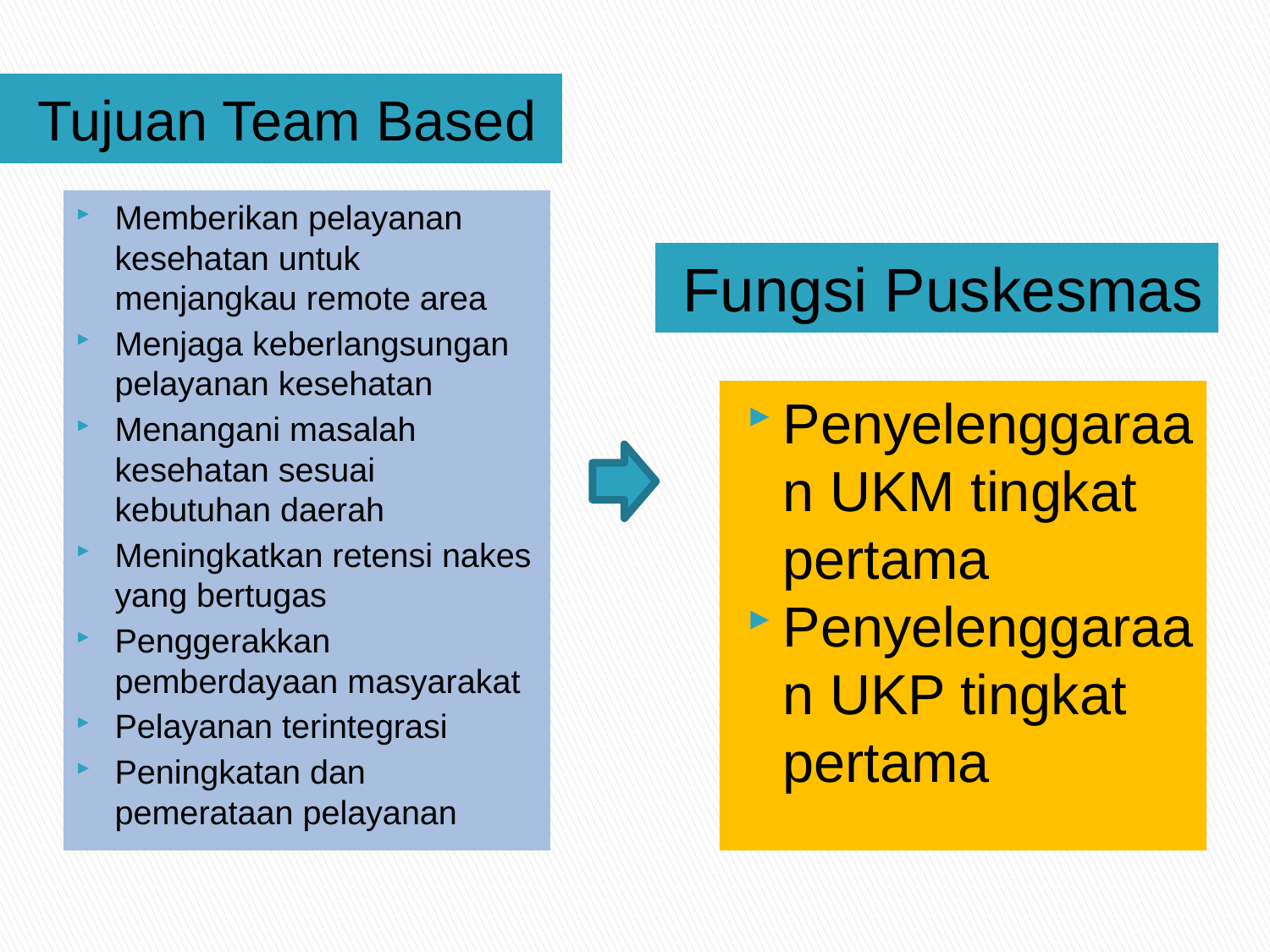

Tujuan Team Based
Memberikan pelayanan kesehatan untuk menjangkau remote area
Menjaga keberlangsungan pelayanan kesehatan
Menangani masalah kesehatan sesuai kebutuhan daerah
Meningkatkan retensi nakes yang bertugas
Penggerakkan pemberdayaan masyarakat
Pelayanan terintegrasi
Peningkatan dan pemerataan pelayanan

Fungsi Puskesmas
Penyelenggaraan UKM tingkat pertama
Penyelenggaraan UKP tingkat pertama